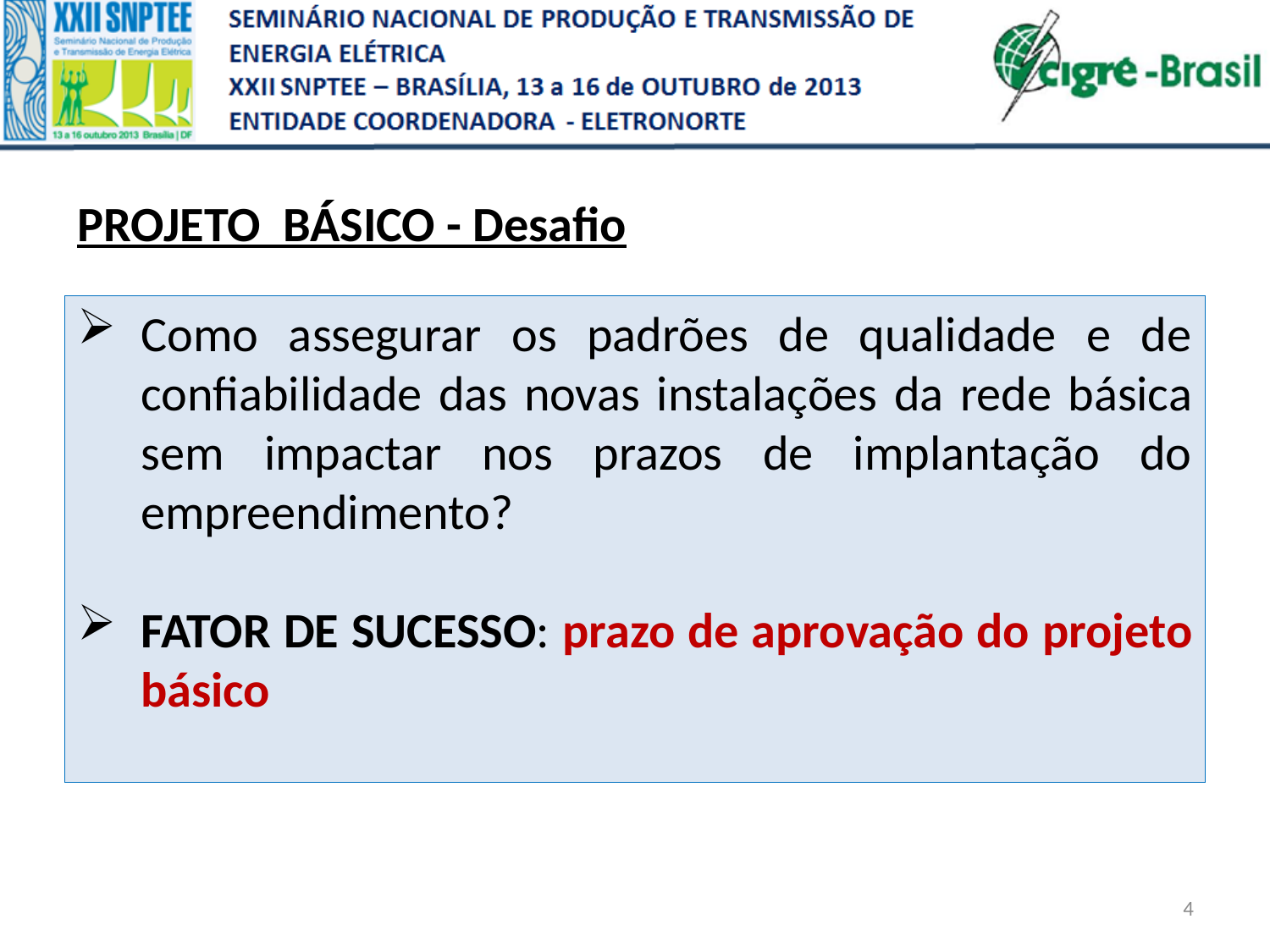

PROJETO  BÁSICO - Desafio
Como assegurar os padrões de qualidade e de confiabilidade das novas instalações da rede básica sem impactar nos prazos de implantação do empreendimento?

FATOR DE SUCESSO: prazo de aprovação do projeto básico

4